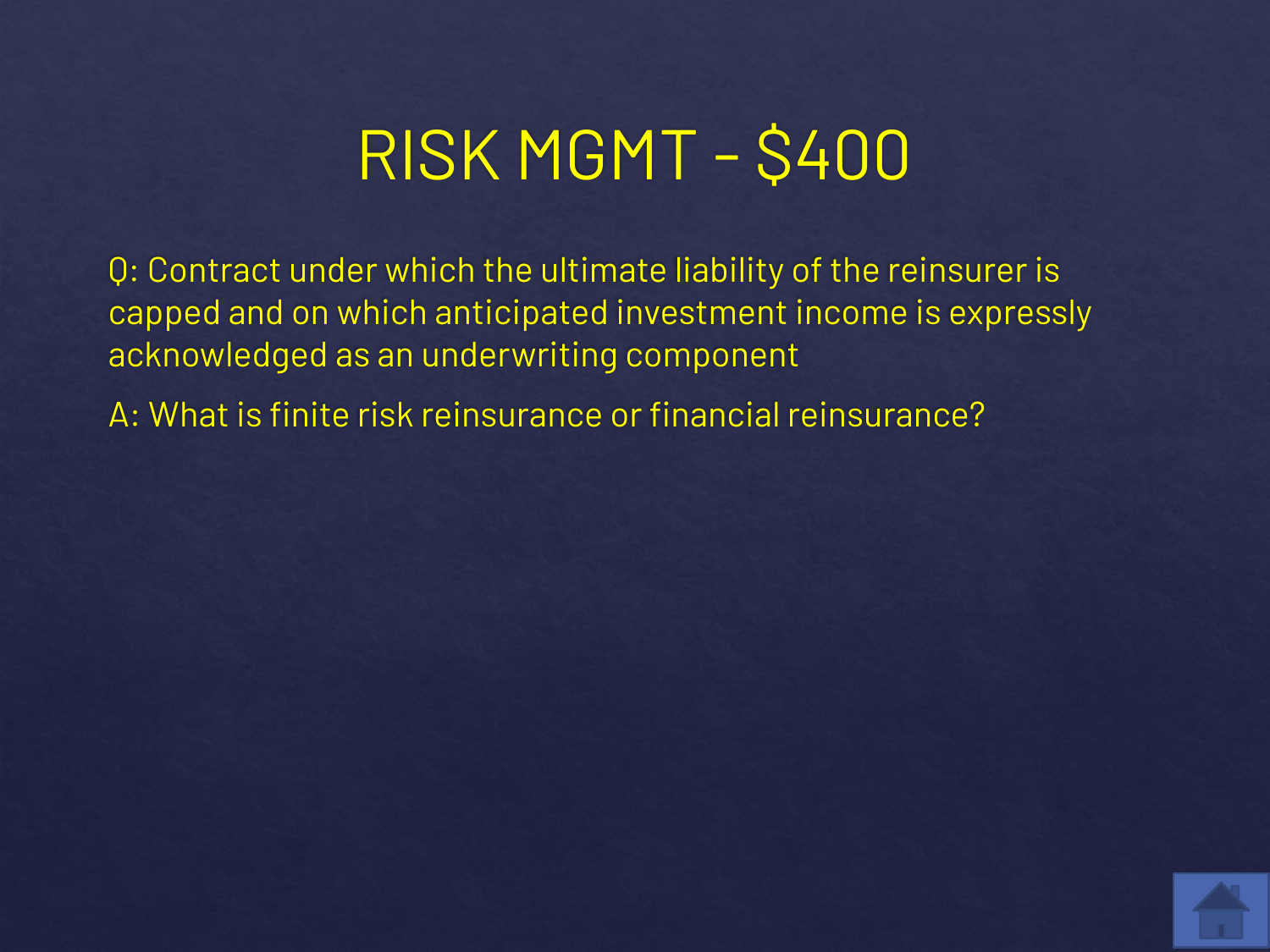

# RISK MGMT - $400
Q: Contract under which the ultimate liability of the reinsurer is capped and on which anticipated investment income is expressly acknowledged as an underwriting component
A: What is finite risk reinsurance or financial reinsurance?